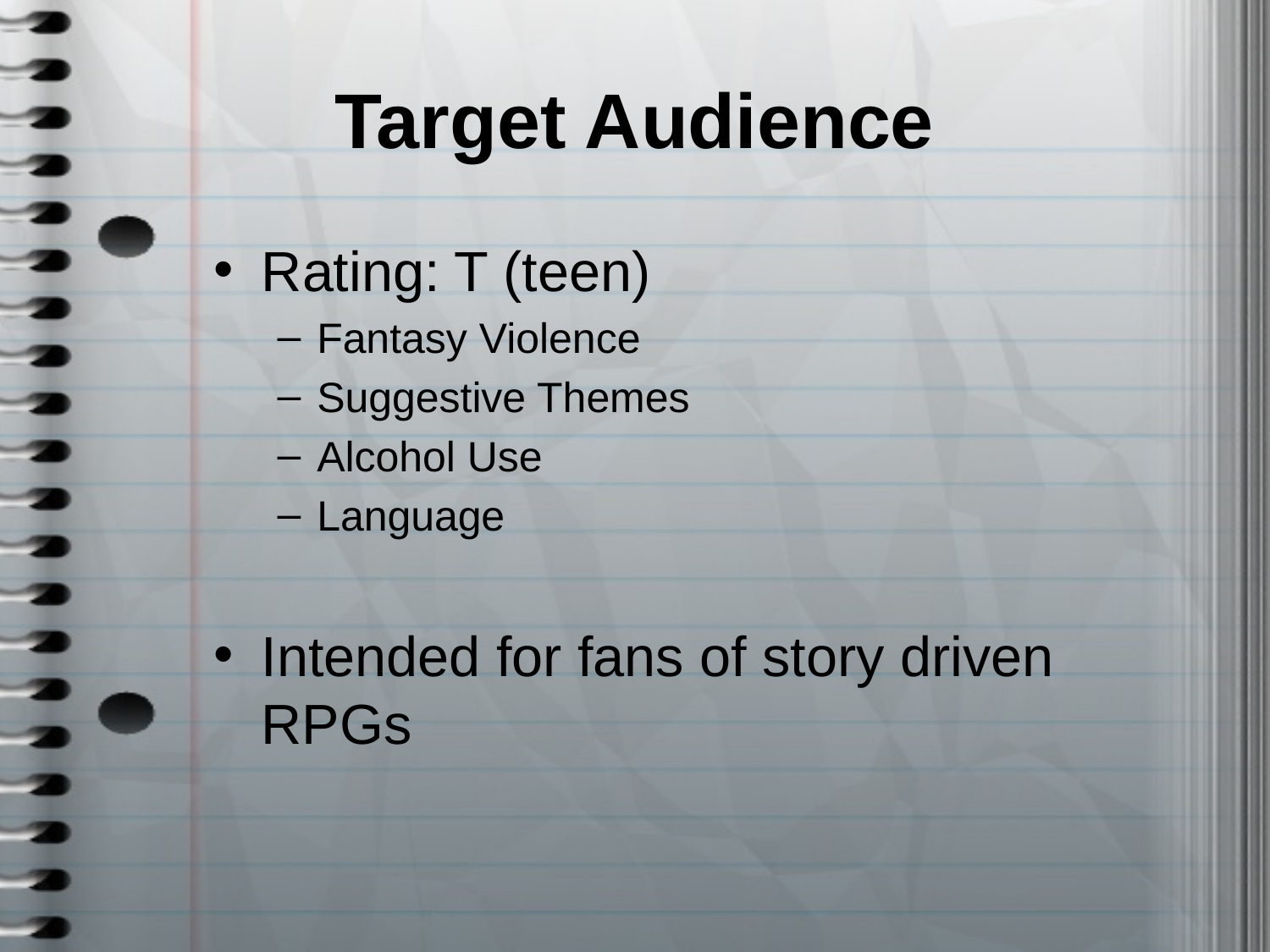

# Target Audience
Rating: T (teen)
Fantasy Violence
Suggestive Themes
Alcohol Use
Language

Intended for fans of story driven RPGs